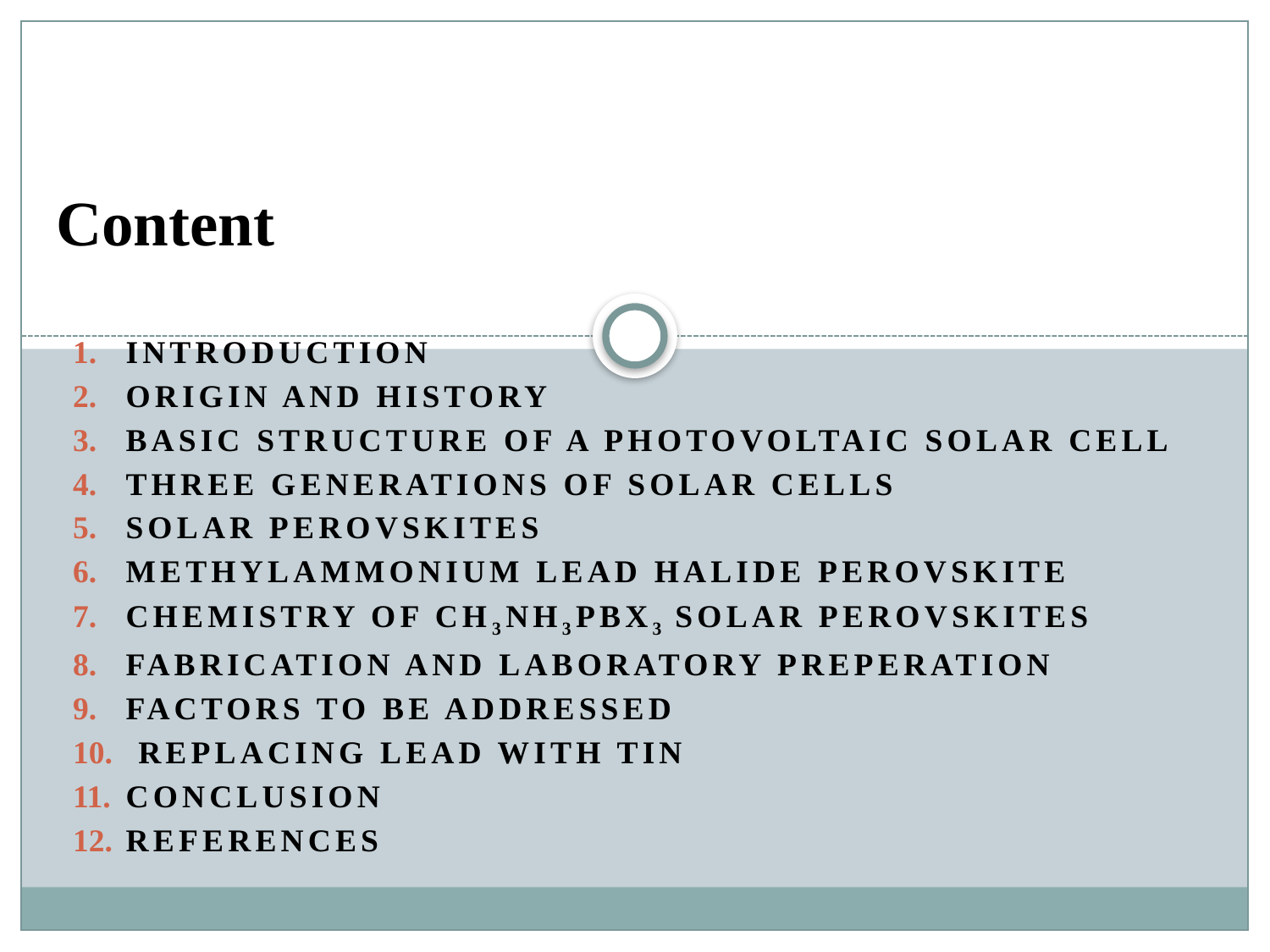

# Content
Introduction
Origin and History
Basic Structure of a Photovoltaic Solar Cell
Three Generations of Solar Cells
Solar Perovskites
Methylammonium Lead Halide Perovskite
Chemistry of CH3NH3PbX3 solar perovskites
Fabrication and Laboratory preperation
Factors to be addressed
 Replacing Lead with Tin
Conclusion
References